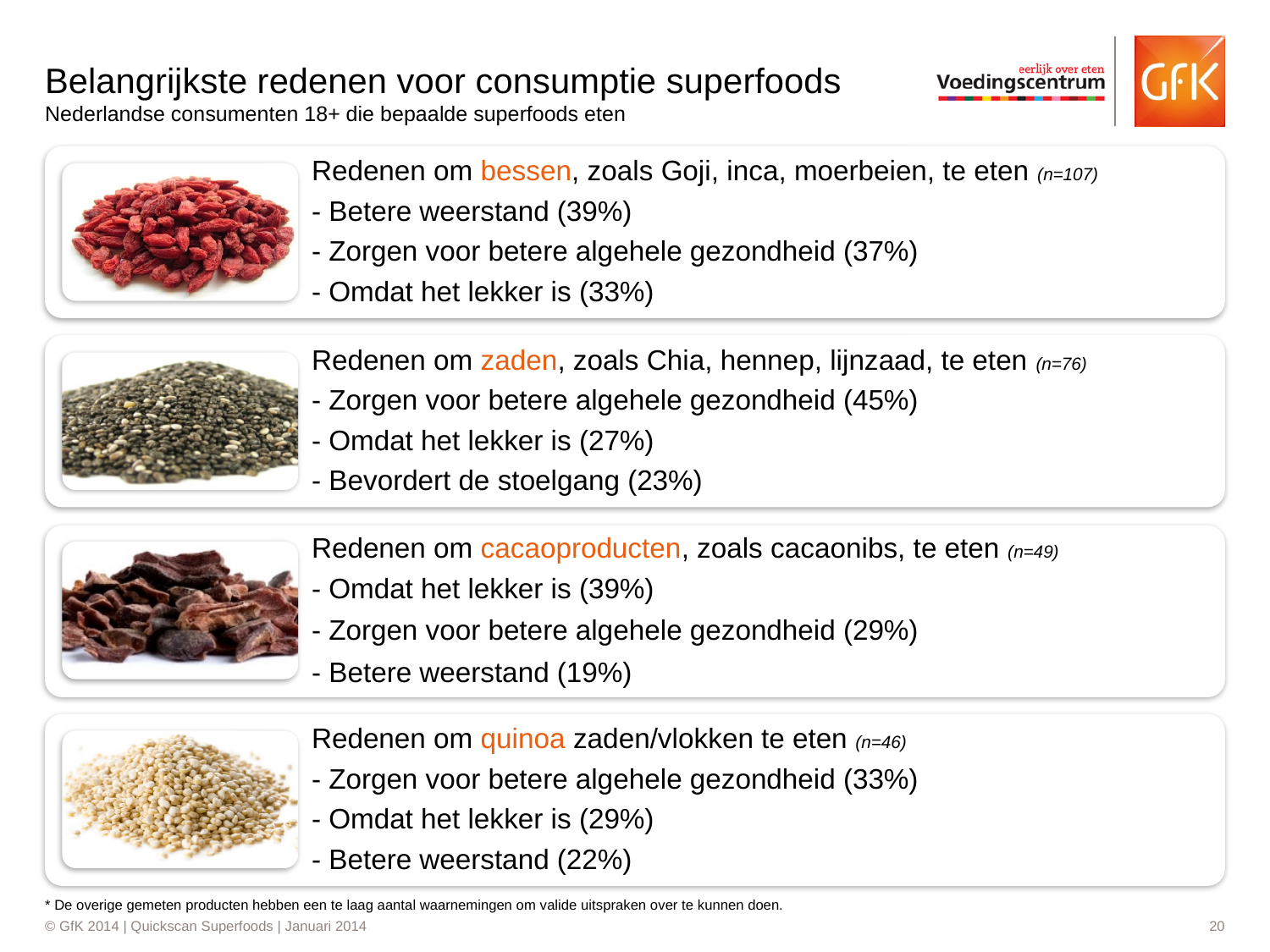

# Belangrijkste redenen voor consumptie superfoods Nederlandse consumenten 18+ die bepaalde superfoods eten
Redenen om bessen, zoals Goji, inca, moerbeien, te eten (n=107)
- Betere weerstand (39%)
- Zorgen voor betere algehele gezondheid (37%)
- Omdat het lekker is (33%)
Redenen om zaden, zoals Chia, hennep, lijnzaad, te eten (n=76)
- Zorgen voor betere algehele gezondheid (45%)
- Omdat het lekker is (27%)
- Bevordert de stoelgang (23%)
Redenen om cacaoproducten, zoals cacaonibs, te eten (n=49)
- Omdat het lekker is (39%)
- Zorgen voor betere algehele gezondheid (29%)
- Betere weerstand (19%)
Redenen om quinoa zaden/vlokken te eten (n=46)
- Zorgen voor betere algehele gezondheid (33%)
- Omdat het lekker is (29%)
- Betere weerstand (22%)
* De overige gemeten producten hebben een te laag aantal waarnemingen om valide uitspraken over te kunnen doen.